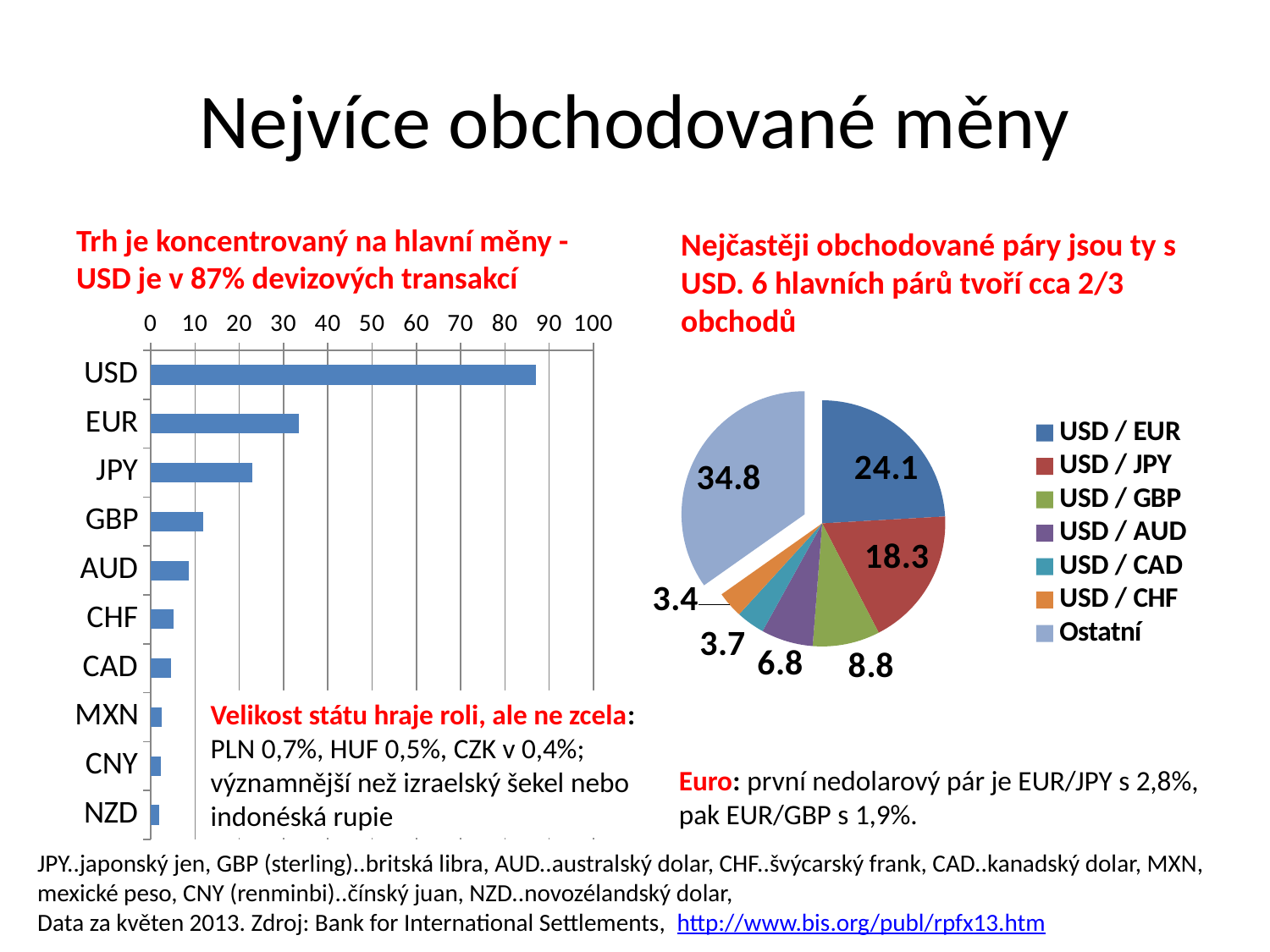

# Nejvíce obchodované měny
Trh je koncentrovaný na hlavní měny - USD je v 87% devizových transakcí
Nejčastěji obchodované páry jsou ty s USD. 6 hlavních párů tvoří cca 2/3 obchodů

### Chart

| Category |  |
|---|---|
| USD / EUR | 24.11059184617795 |
| USD / JPY | 18.29724858771239 |
| USD / GBP | 8.822131700718222 |
| USD / AUD | 6.80523700031878 |
| USD / CAD | 3.7385147908720087 |
| USD / CHF | 3.4382156654411093 |
| Ostatní | 34.788060408759534 |

### Chart

| Category |  |
|---|---|
| USD | 87.0455971321433 |
| EUR | 33.411920490093515 |
| JPY | 23.037415003179575 |
| GBP | 11.809718749529399 |
| AUD | 8.638470280555598 |
| CHF | 5.154265464615914 |
| CAD | 4.567055795144072 |
| MXN | 2.531159669045103 |
| CNY | 2.237096057666799 |
| NZD | 1.9596586102958902 |
Velikost státu hraje roli, ale ne zcela:
PLN 0,7%, HUF 0,5%, CZK v 0,4%; významnější než izraelský šekel nebo indonéská rupie
Euro: první nedolarový pár je EUR/JPY s 2,8%, pak EUR/GBP s 1,9%.
JPY..japonský jen, GBP (sterling)..britská libra, AUD..australský dolar, CHF..švýcarský frank, CAD..kanadský dolar, MXN, mexické peso, CNY (renminbi)..čínský juan, NZD..novozélandský dolar,
Data za květen 2013. Zdroj: Bank for International Settlements,  http://www.bis.org/publ/rpfx13.htm